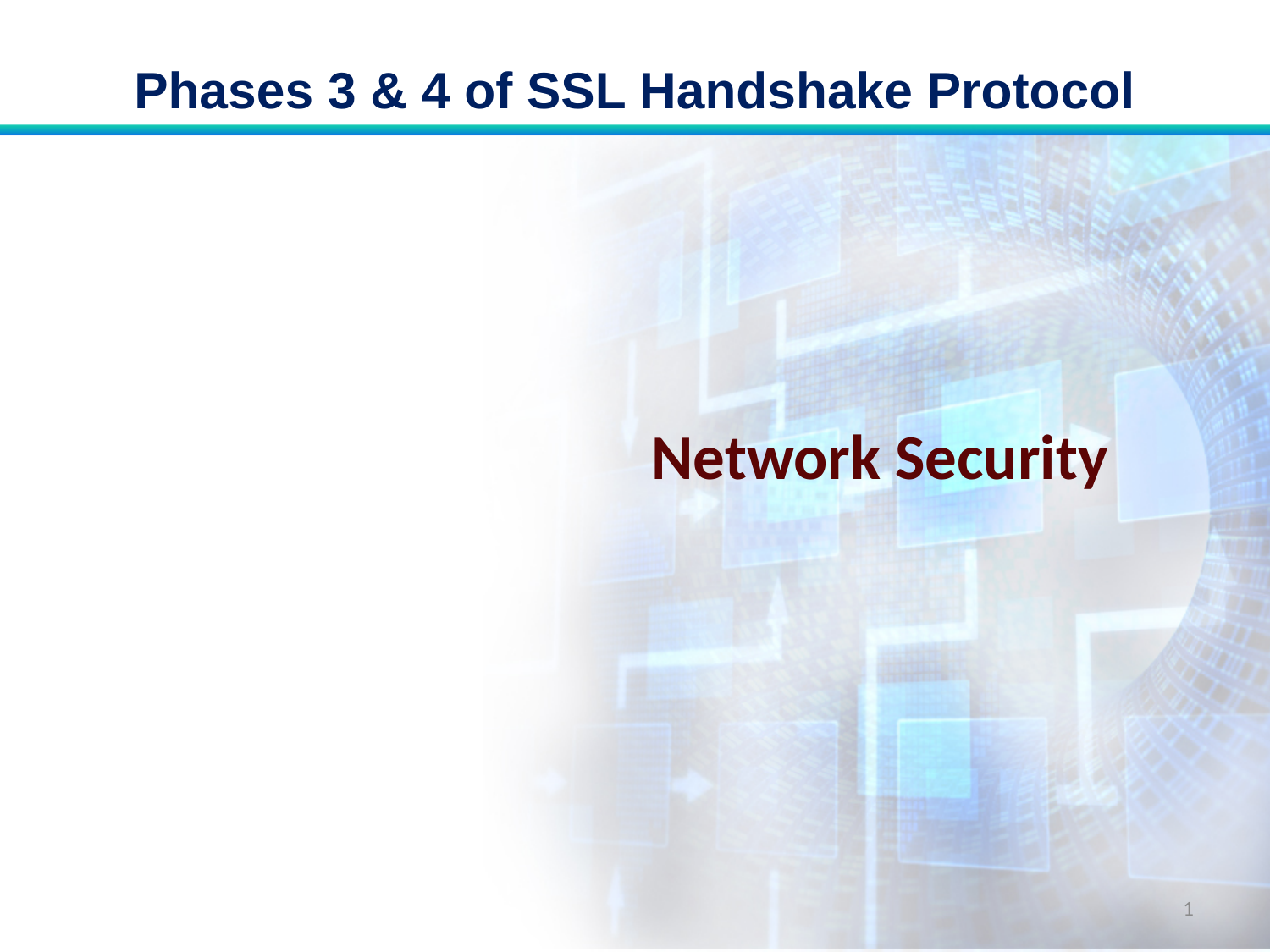

# Phases 3 & 4 of SSL Handshake Protocol
Network Security
1